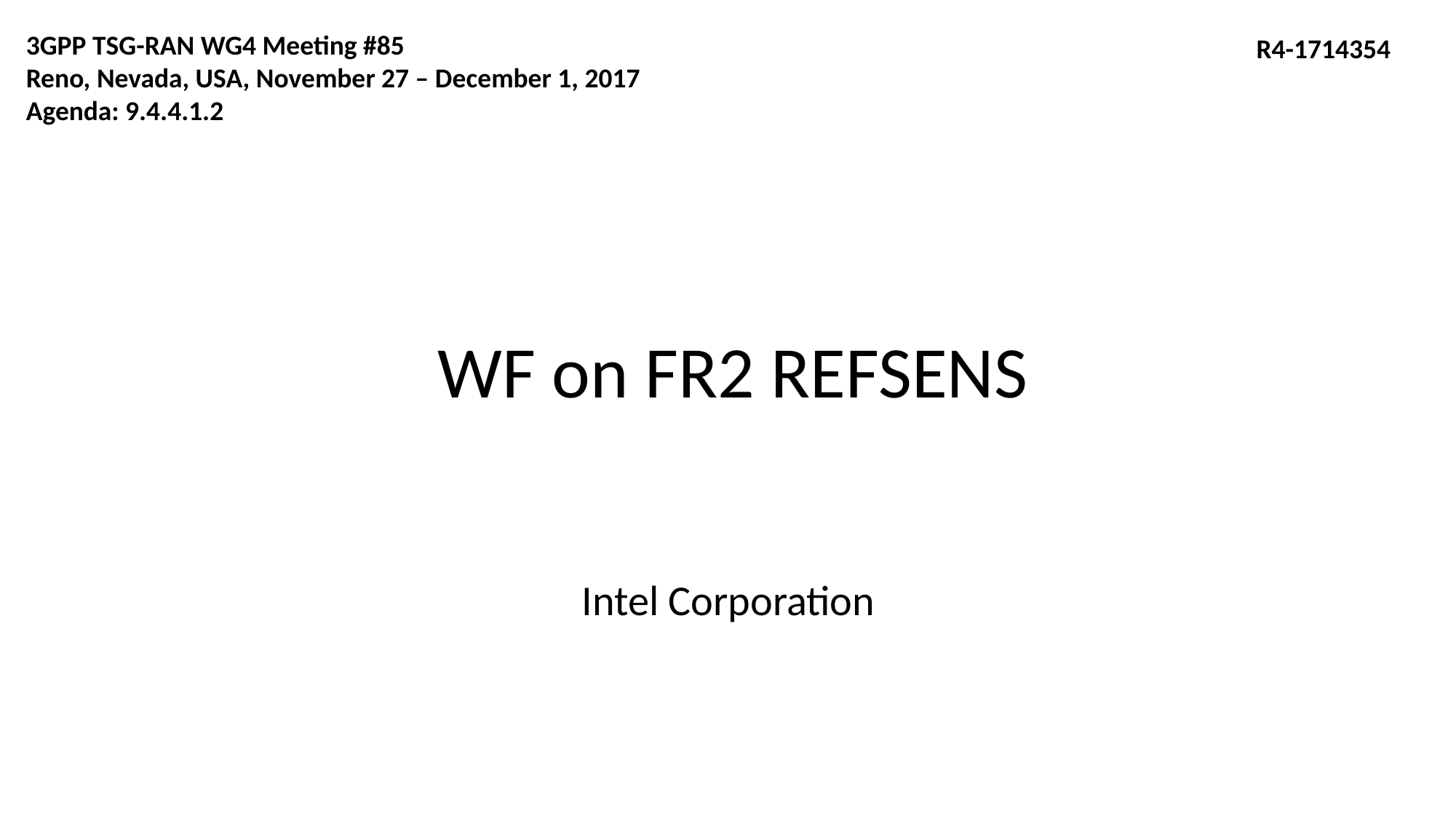

3GPP TSG-RAN WG4 Meeting #85
Reno, Nevada, USA, November 27 – December 1, 2017
Agenda: 9.4.4.1.2
R4-1714354
# WF on FR2 REFSENS
Intel Corporation